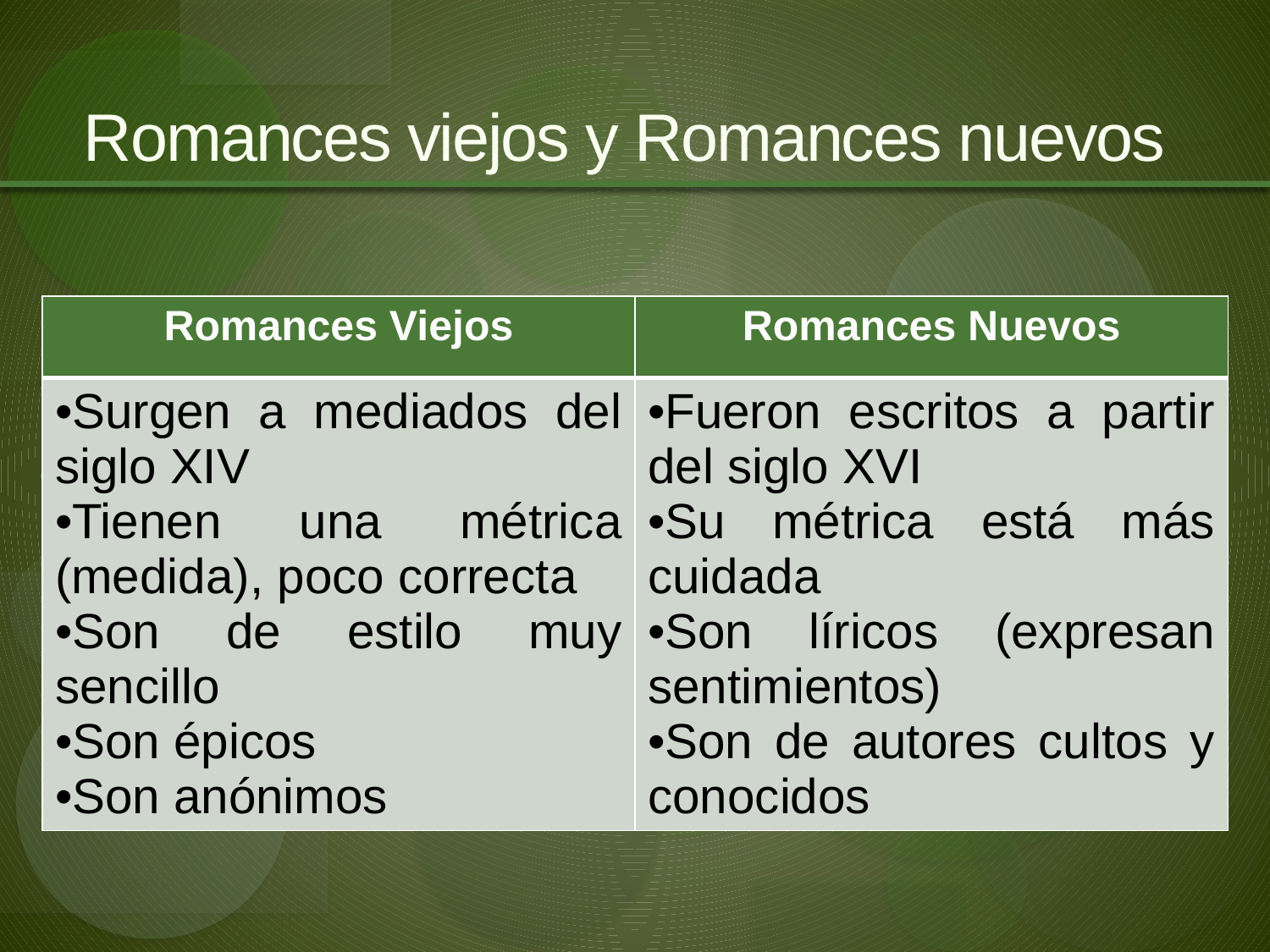

# Romances viejos y Romances nuevos
| Romances Viejos | Romances Nuevos |
| --- | --- |
| Surgen a mediados del siglo XIV Tienen una métrica (medida), poco correcta Son de estilo muy sencillo Son épicos Son anónimos | Fueron escritos a partir del siglo XVI Su métrica está más cuidada Son líricos (expresan sentimientos) Son de autores cultos y conocidos |